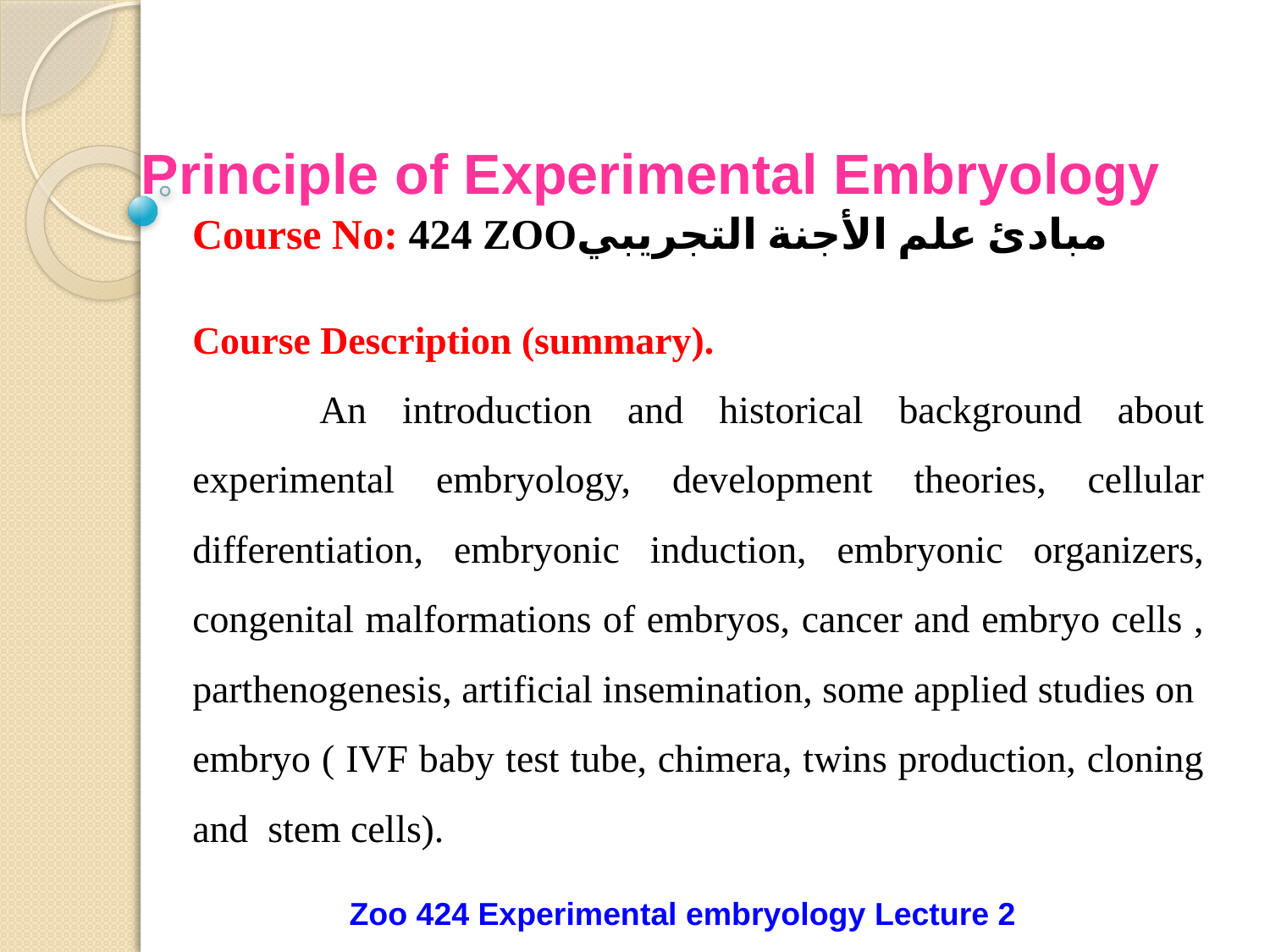

# Principle of Experimental Embryology
Course No: 424 ZOOمبادئ علم الأجنة التجريبي
Course Description (summary).
	An introduction and historical background about experimental embryology, development theories, cellular differentiation, embryonic induction, embryonic organizers, congenital malformations of embryos, cancer and embryo cells , parthenogenesis, artificial insemination, some applied studies on  embryo ( IVF baby test tube, chimera, twins production, cloning and  stem cells).
Zoo 424 Experimental embryology Lecture 2